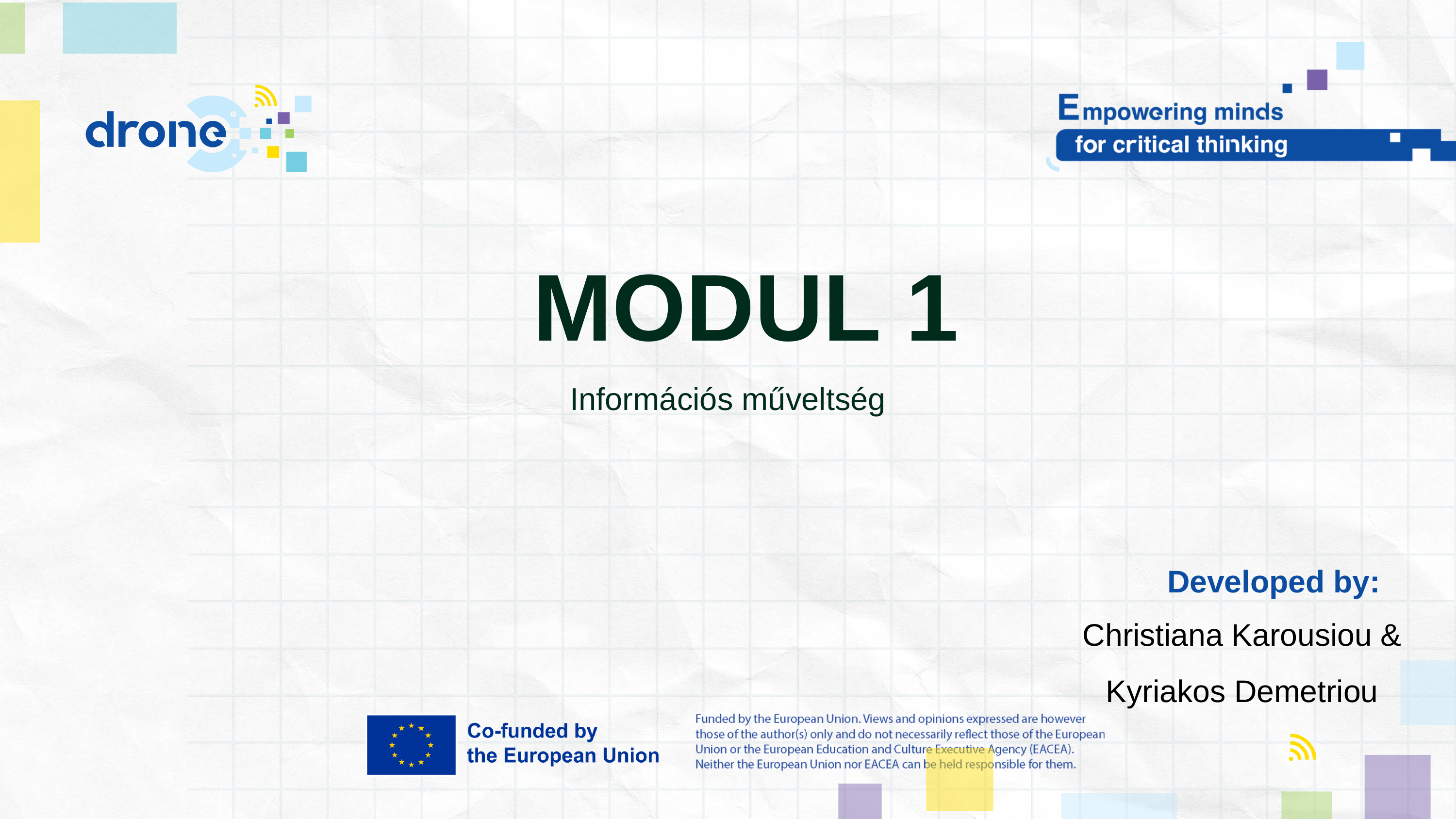

MODUL 1
Információs műveltség
Developed by:
Christiana Karousiou & Kyriakos Demetriou